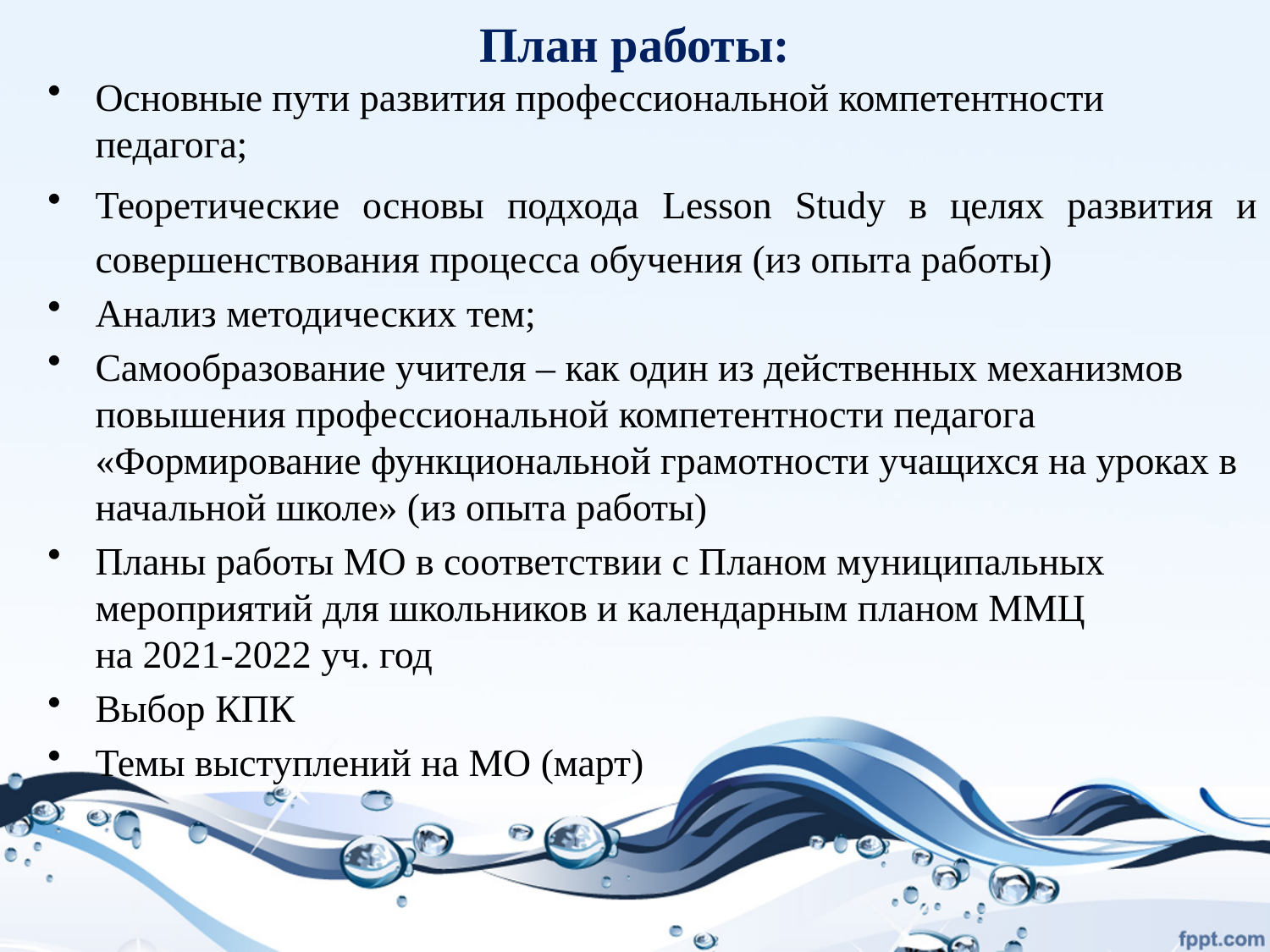

# План работы:
Основные пути развития профессиональной компетентности педагога;
Теоретические основы подхода Lesson Study в целях развития и совершенствования процесса обучения (из опыта работы)
Анализ методических тем;
Самообразование учителя – как один из действенных механизмов повышения профессиональной компетентности педагога «Формирование функциональной грамотности учащихся на уроках в начальной школе» (из опыта работы)
Планы работы МО в соответствии с Планом муниципальных мероприятий для школьников и календарным планом ММЦ              на 2021-2022 уч. год
Выбор КПК
Темы выступлений на МО (март)